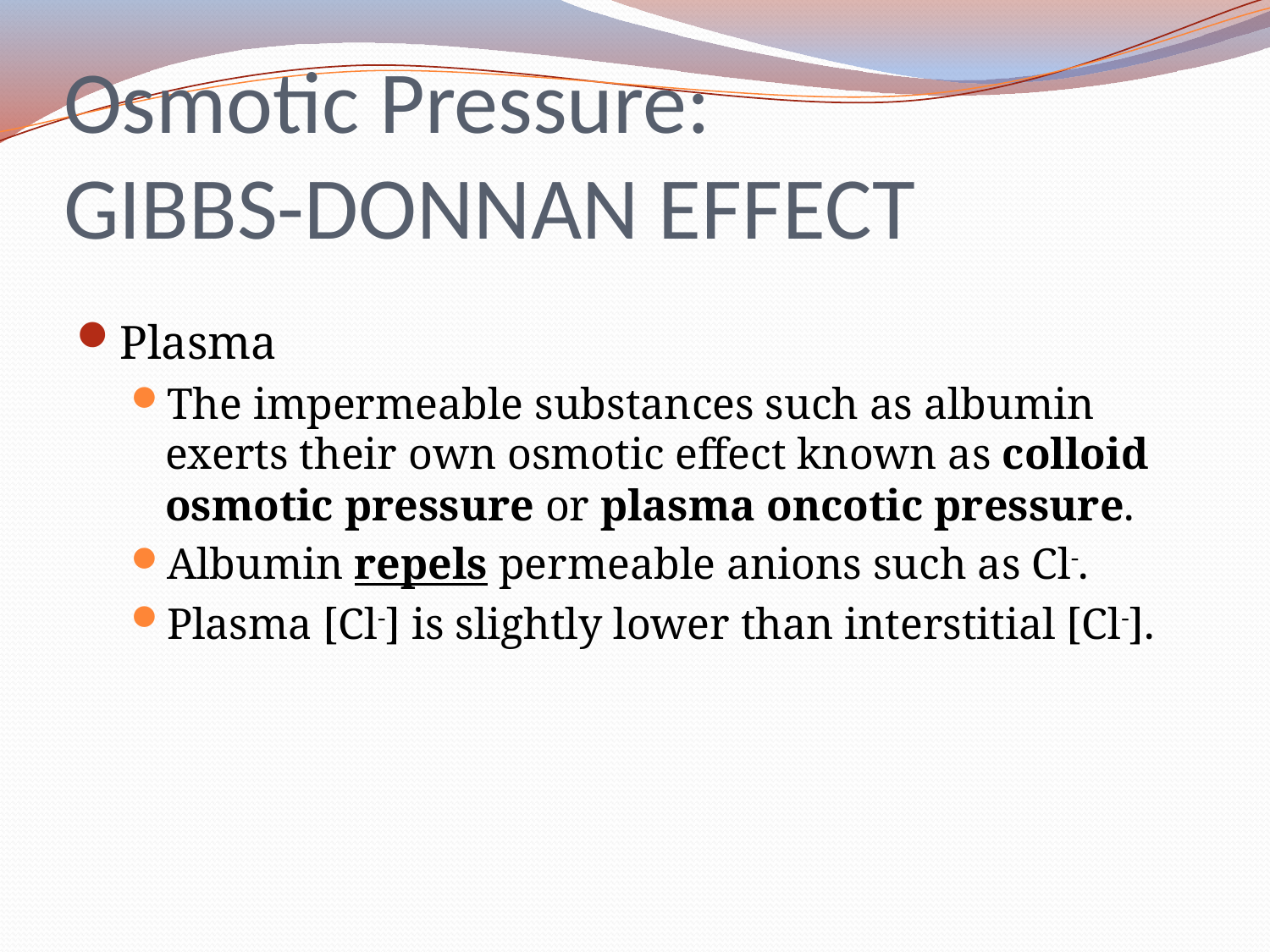

# Osmotic Pressure: GIBBS-DONNAN EFFECT
Plasma
The impermeable substances such as albumin exerts their own osmotic effect known as colloid osmotic pressure or plasma oncotic pressure.
Albumin repels permeable anions such as Cl-.
Plasma [Cl-] is slightly lower than interstitial [Cl-].